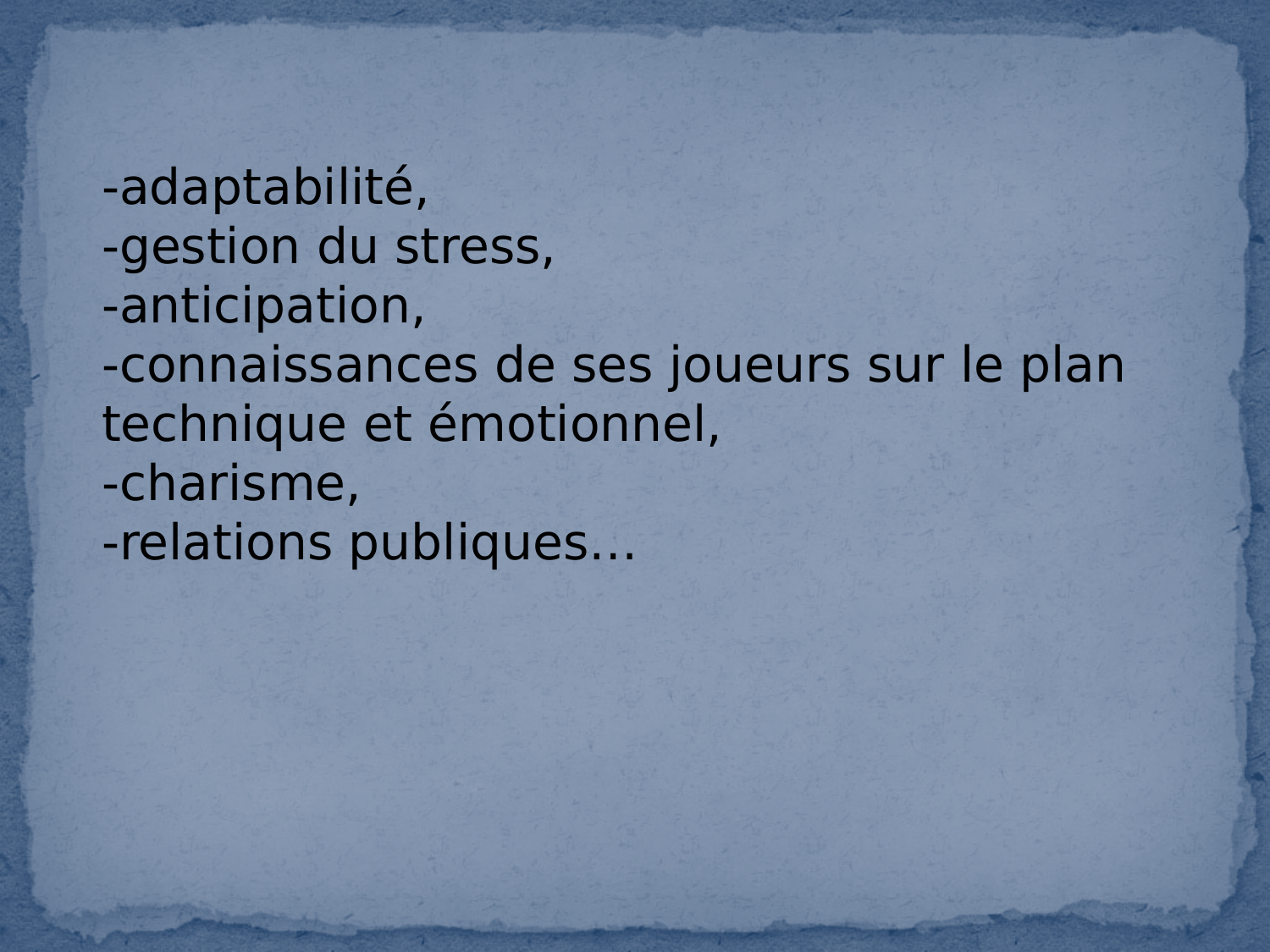

-adaptabilité,
-gestion du stress,
-anticipation,
-connaissances de ses joueurs sur le plan technique et émotionnel,
-charisme,
-relations publiques…